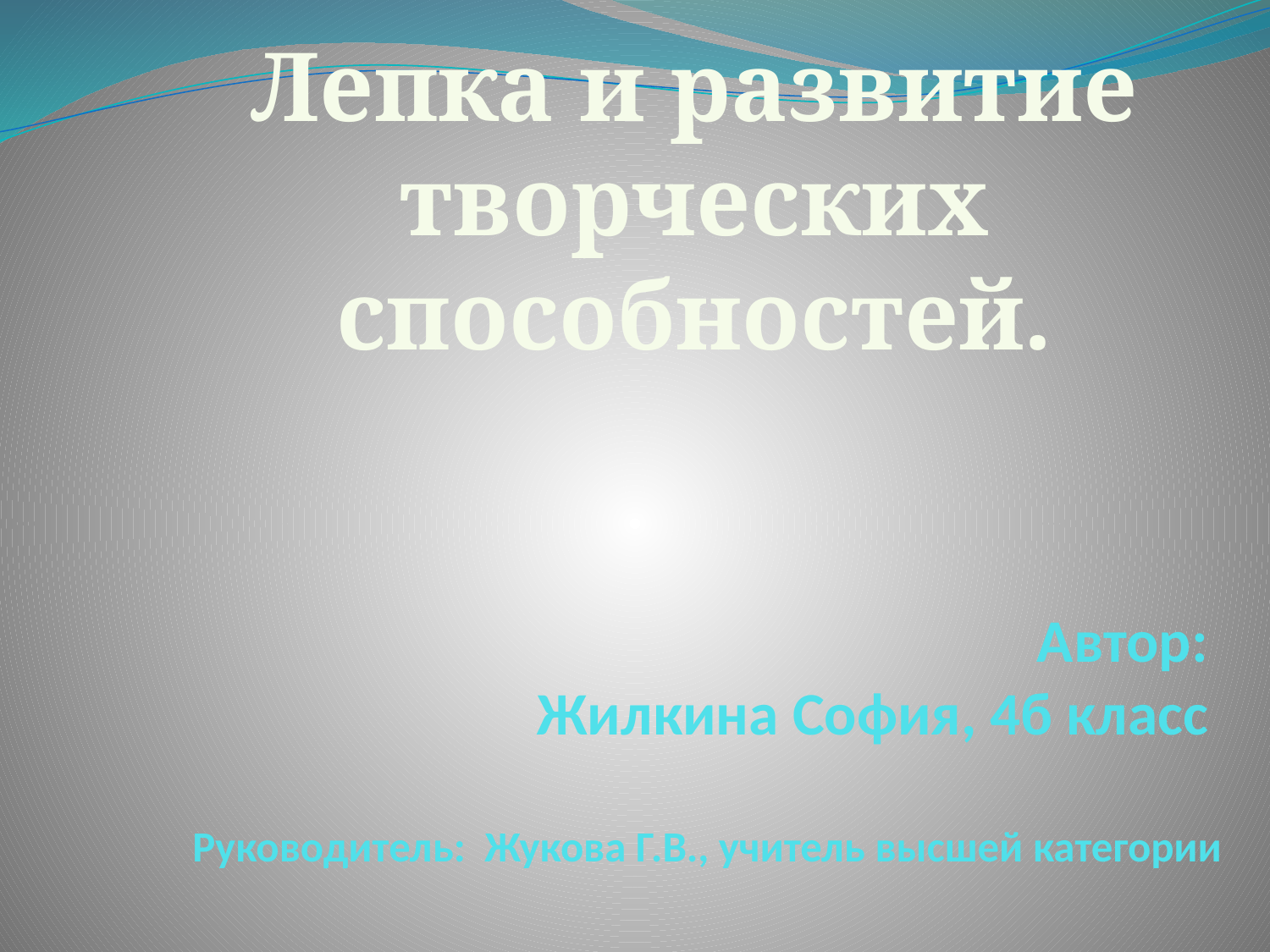

Лепка и развитие творческих способностей.
# Автор: Жилкина София, 4б класс   Руководитель:  Жукова Г.В., учитель высшей категории